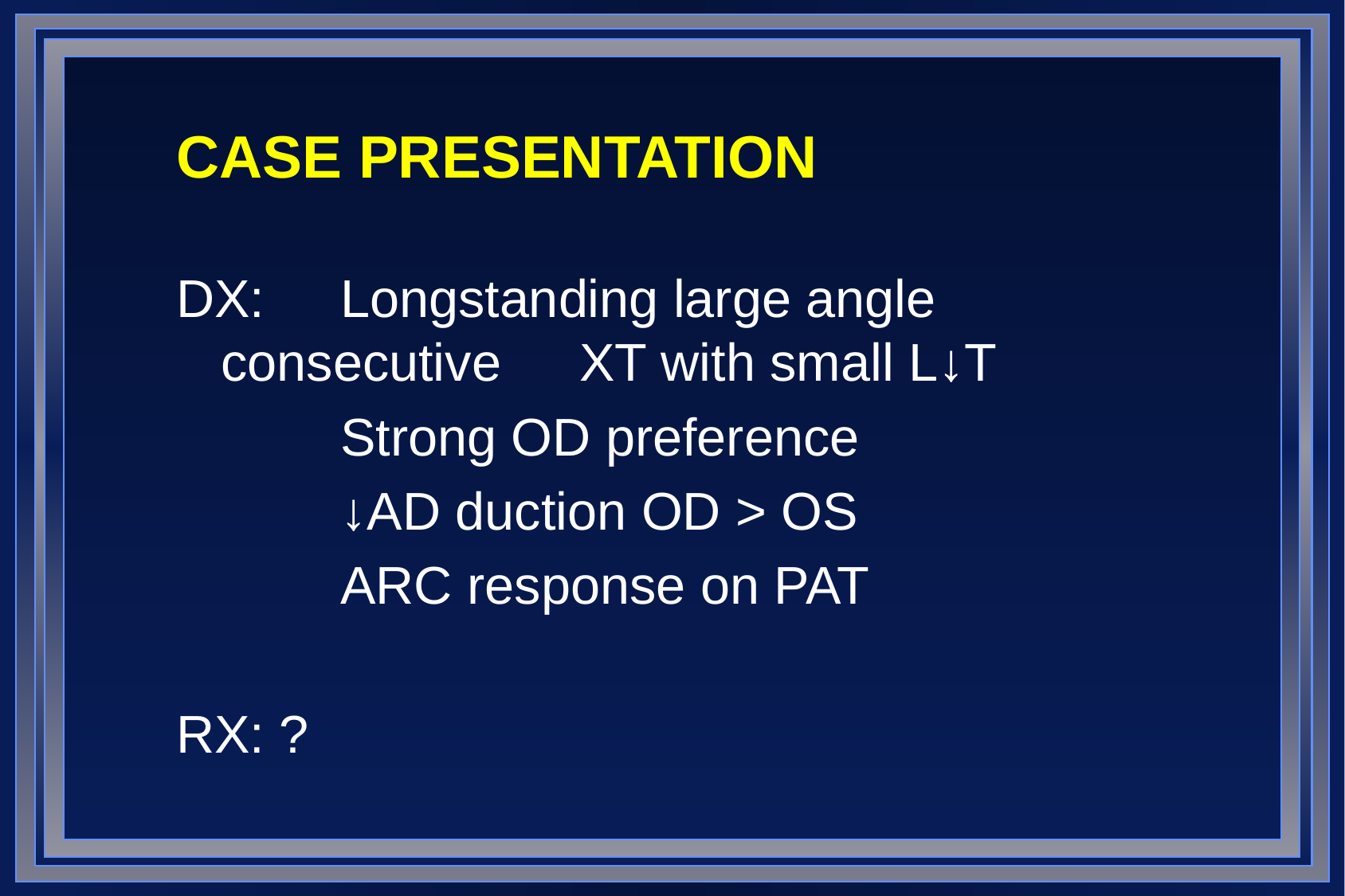

# CASE PRESENTATION
DX: 	Longstanding large angle consecutive 	XT with small L↓T
		Strong OD preference
		↓AD duction OD > OS
		ARC response on PAT

RX: ?